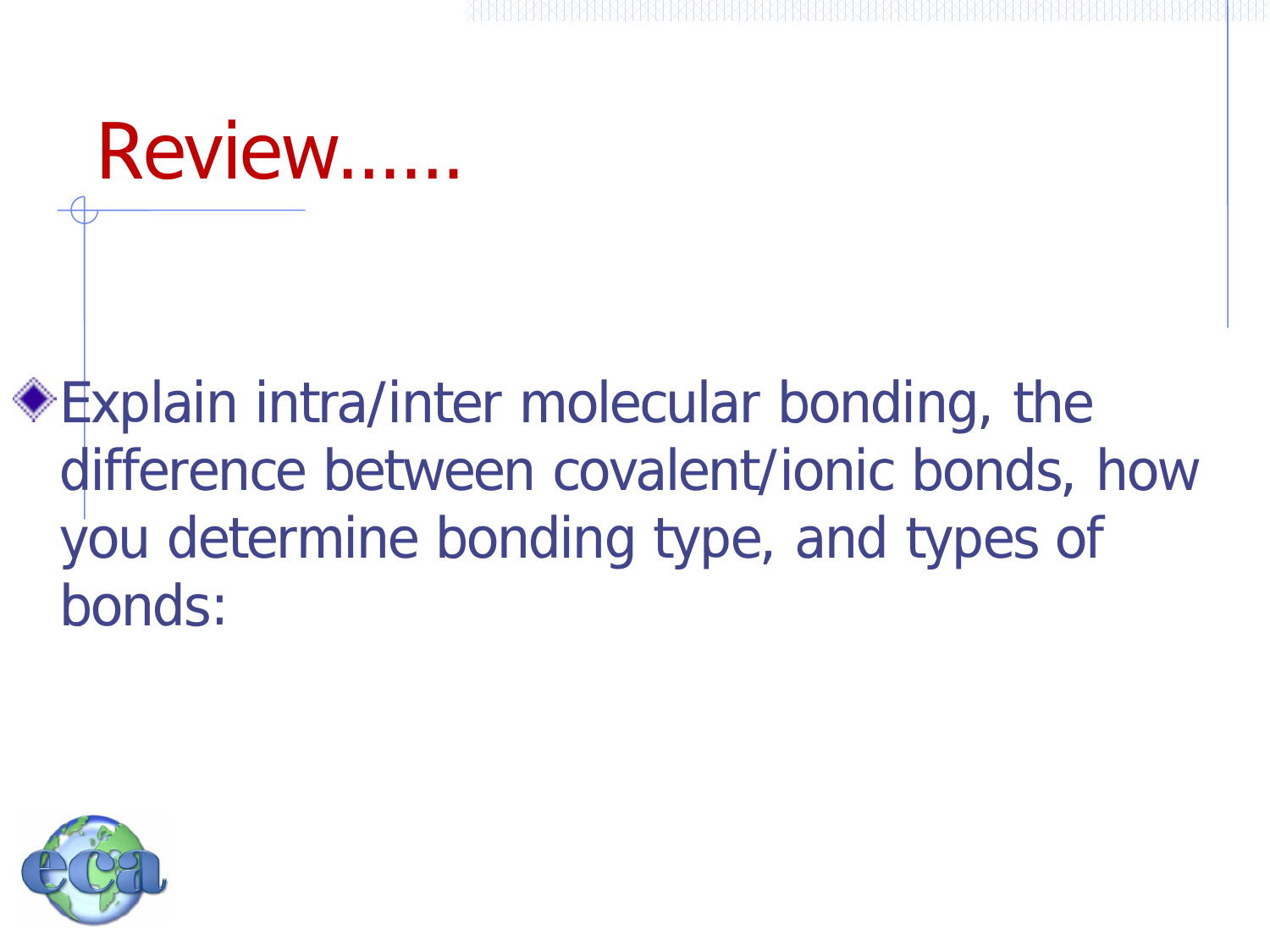

# Review……
Explain intra/inter molecular bonding, the difference between covalent/ionic bonds, how you determine bonding type, and types of bonds: